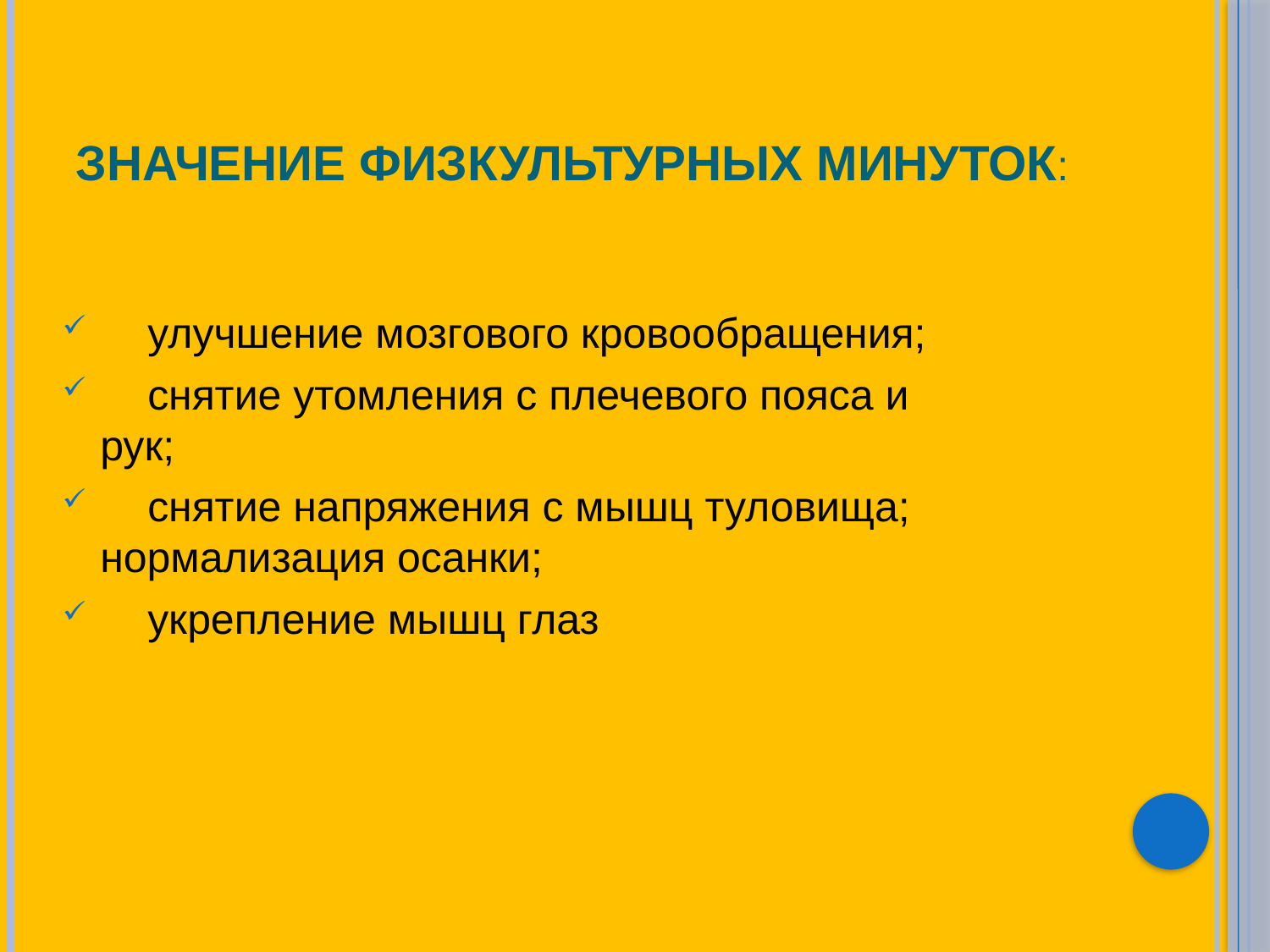

# Значение физкультурных минуток:

    улучшение мозгового кровообращения;
    снятие утомления с плечевого пояса и           рук;
    снятие напряжения с мышц туловища;      нормализация осанки;
    укрепление мышц глаз